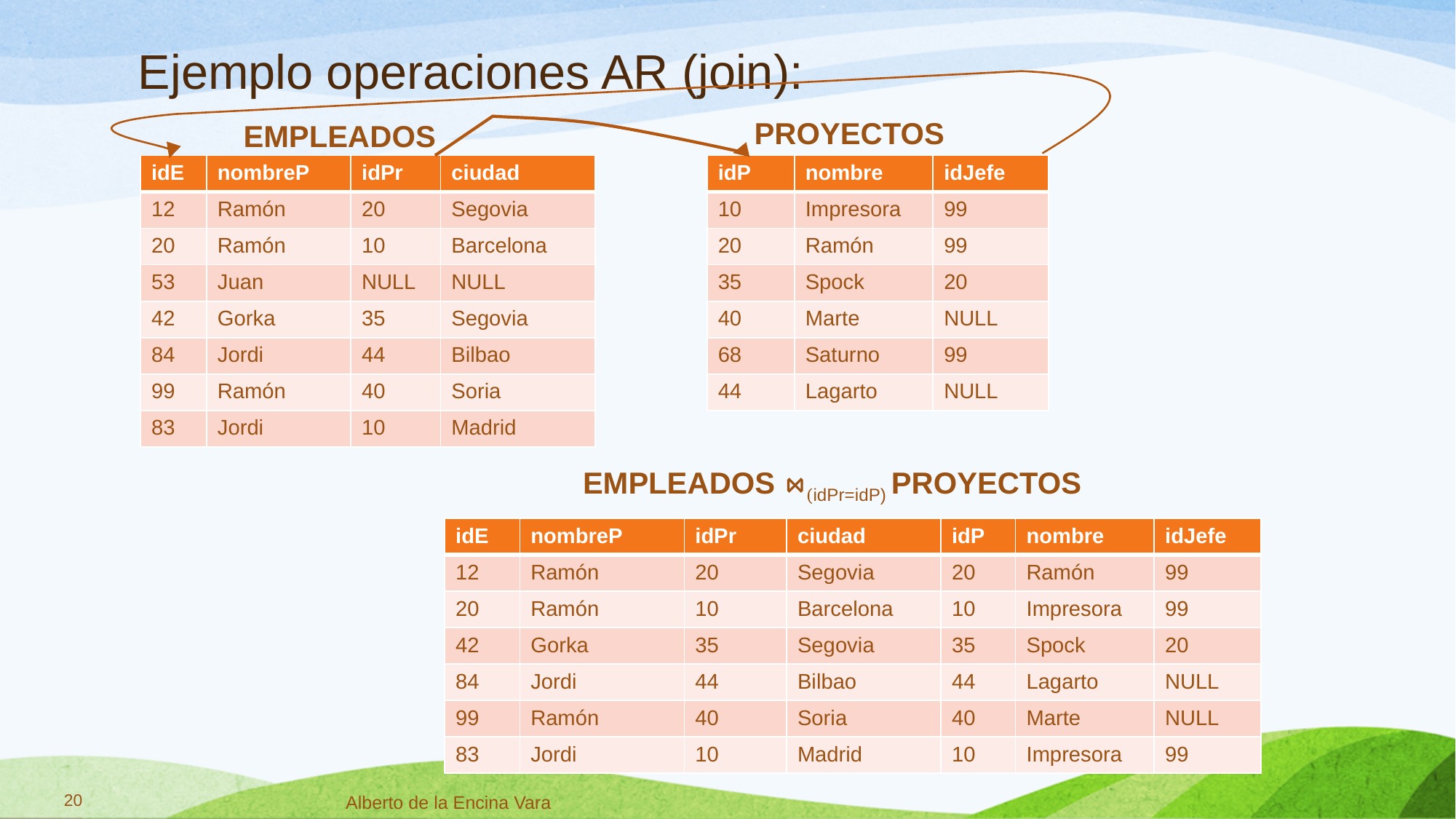

# Ejemplo operaciones AR (join):

PROYECTOS
EMPLEADOS

| idE | nombreP | idPr | ciudad |
| --- | --- | --- | --- |
| 12 | Ramón | 20 | Segovia |
| 20 | Ramón | 10 | Barcelona |
| 53 | Juan | NULL | NULL |
| 42 | Gorka | 35 | Segovia |
| 84 | Jordi | 44 | Bilbao |
| 99 | Ramón | 40 | Soria |
| 83 | Jordi | 10 | Madrid |
| idP | nombre | idJefe |
| --- | --- | --- |
| 10 | Impresora | 99 |
| 20 | Ramón | 99 |
| 35 | Spock | 20 |
| 40 | Marte | NULL |
| 68 | Saturno | 99 |
| 44 | Lagarto | NULL |
COMPONENTES
EMPLEADOS ⋈(idPr=idP) PROYECTOS
| idE | nombreP | idPr | ciudad | idP | nombre | idJefe |
| --- | --- | --- | --- | --- | --- | --- |
| 12 | Ramón | 20 | Segovia | 20 | Ramón | 99 |
| 20 | Ramón | 10 | Barcelona | 10 | Impresora | 99 |
| 42 | Gorka | 35 | Segovia | 35 | Spock | 20 |
| 84 | Jordi | 44 | Bilbao | 44 | Lagarto | NULL |
| 99 | Ramón | 40 | Soria | 40 | Marte | NULL |
| 83 | Jordi | 10 | Madrid | 10 | Impresora | 99 |
20
Alberto de la Encina Vara